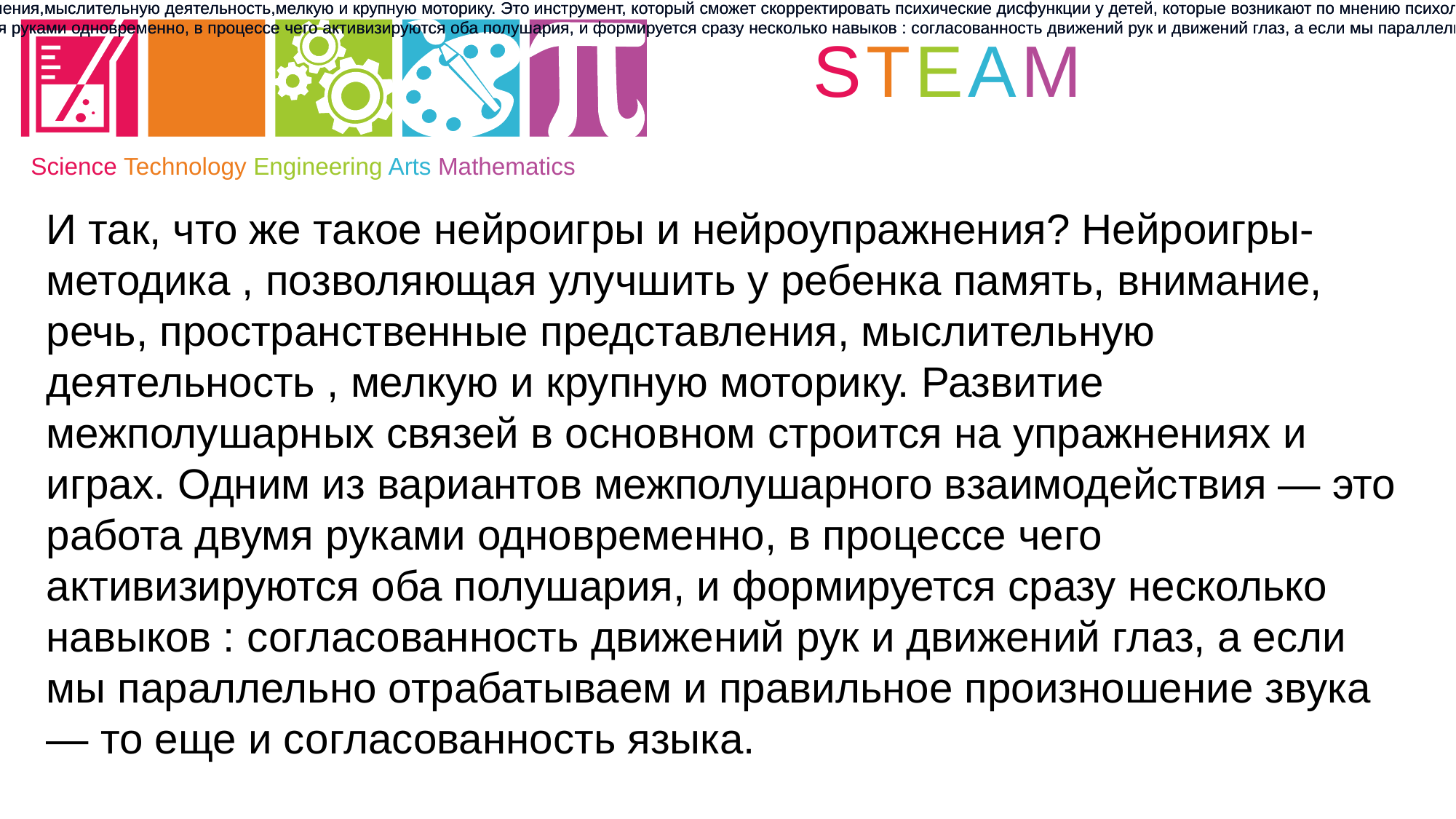

И так, что же такое нейроигры и нейроупражнения? Нейроигры-эффективнейшая методика,позволяющая улучшить у ребенка память,внимание,речь, пространственные представления,мыслительную деятельность,мелкую и крупную моторику. Это инструмент, который сможет скорректировать психические дисфункции у детей, которые возникают по мнению психологов в следствии недостаточного развития межполушарных связей. Межполушарное взаимодествие — это особый механизм объединяющий левое и правое полушарие в единую интегративную систему. Развитие межполушарных связей в основном строится на упражнениях и играх. Одним из вариантов межполушарного взаимодействия — это работа двумя руками одновременно, в процессе чего активизируются оба полушария, и формируется сразу несколько навыков : согласованность движений рук и движений глаз, а если мы параллельно отрабатываем и правильное произношение звука — то еще и согласованность языка. Так же сюда относятся и кинезиологические упражнения: « Колечко», « Лезгинка», « Кулак — ребро — ладонь», « Оладушки» и т.д.
И так, что же такое нейроигры и нейроупражнения? Нейроигры-эффективнейшая методика,позволяющая улучшить у ребенка память,внимание,речь, пространственные представления,мыслительную деятельность,мелкую и крупную моторику. Это инструмент, который сможет скорректировать психические дисфункции у детей, которые возникают по мнению психологов в следствии недостаточного развития межполушарных связей. Межполушарное взаимодествие — это особый механизм объединяющий левое и правое полушарие в единую интегративную систему. Развитие межполушарных связей в основном строится на упражнениях и играх. Одним из вариантов межполушарного взаимодействия — это работа двумя руками одновременно, в процессе чего активизируются оба полушария, и формируется сразу несколько навыков : согласованность движений рук и движений глаз, а если мы параллельно отрабатываем и правильное произношение звука — то еще и согласованность языка. Так же сюда относятся и кинезиологические упражнения: « Колечко», « Лезгинка», « Кулак — ребро — ладонь», « Оладушки» и т.д.

STEAM
Science Technology Engineering Arts Mathematics

И так, что же такое нейроигры и нейроупражнения? Нейроигры- методика , позволяющая улучшить у ребенка память, внимание, речь, пространственные представления, мыслительную деятельность , мелкую и крупную моторику. Развитие межполушарных связей в основном строится на упражнениях и играх. Одним из вариантов межполушарного взаимодействия — это работа двумя руками одновременно, в процессе чего активизируются оба полушария, и формируется сразу несколько навыков : согласованность движений рук и движений глаз, а если мы параллельно отрабатываем и правильное произношение звука — то еще и согласованность языка.